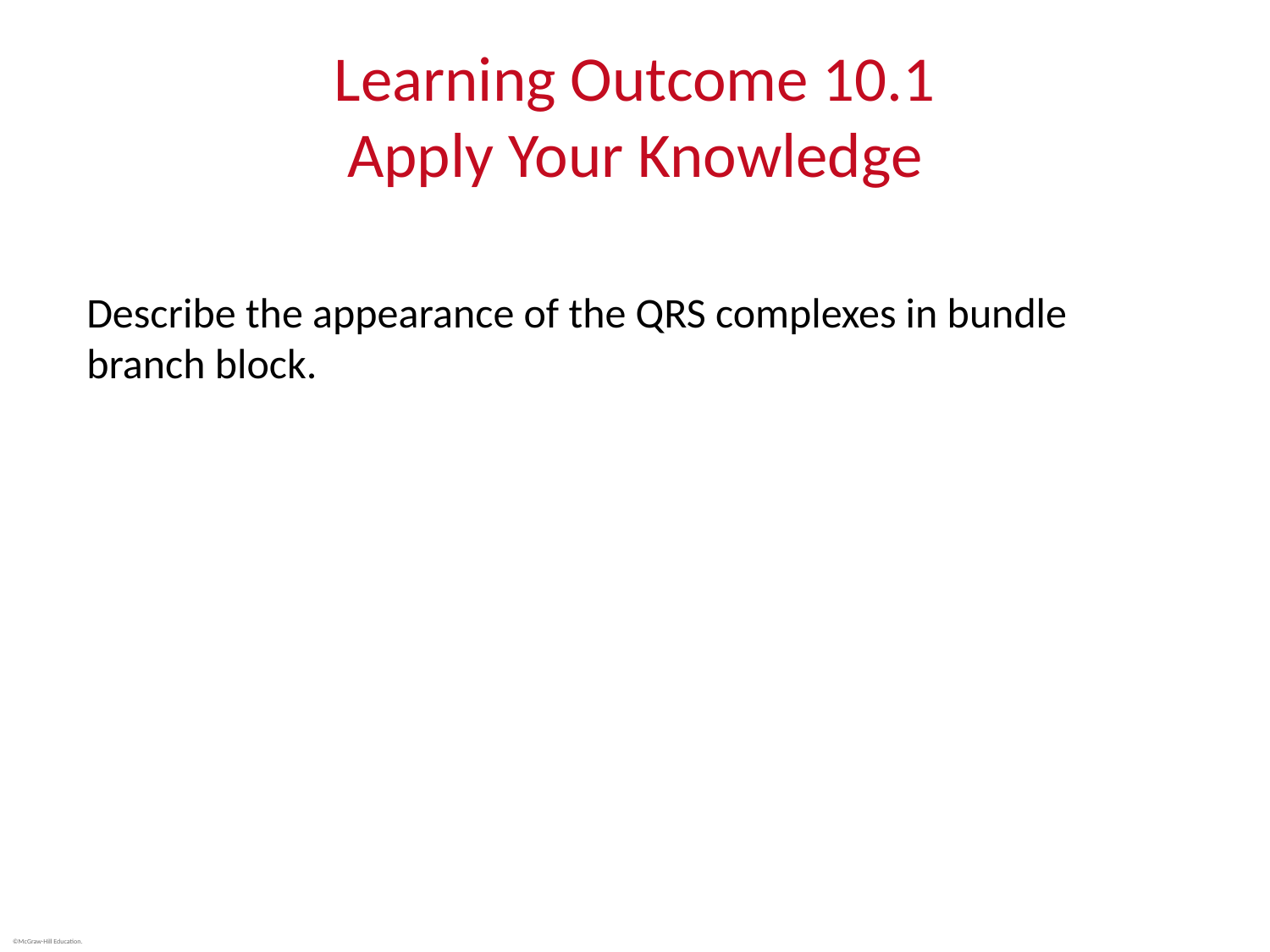

# Learning Outcome 10.1 Apply Your Knowledge
Describe the appearance of the QRS complexes in bundle branch block.